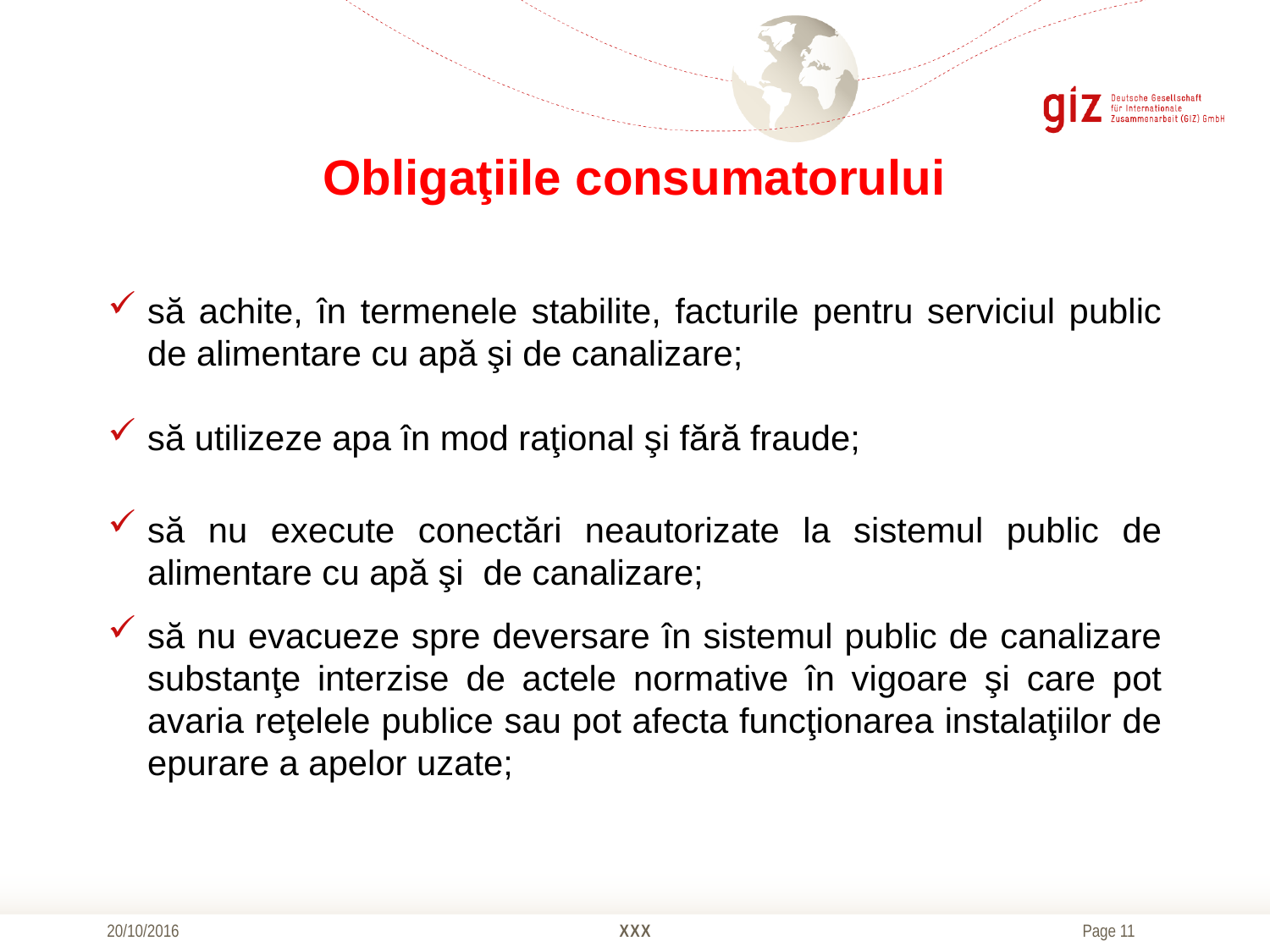

# Obligaţiile consumatorului
să achite, în termenele stabilite, facturile pentru serviciul public de alimentare cu apă şi de canalizare;

să utilizeze apa în mod raţional şi fără fraude;

să nu execute conectări neautorizate la sistemul public de alimentare cu apă şi  de canalizare;
să nu evacueze spre deversare în sistemul public de canalizare substanţe interzise de actele normative în vigoare şi care pot avaria reţelele publice sau pot afecta funcţionarea instalaţiilor de epurare a apelor uzate;

20/10/2016
XXX